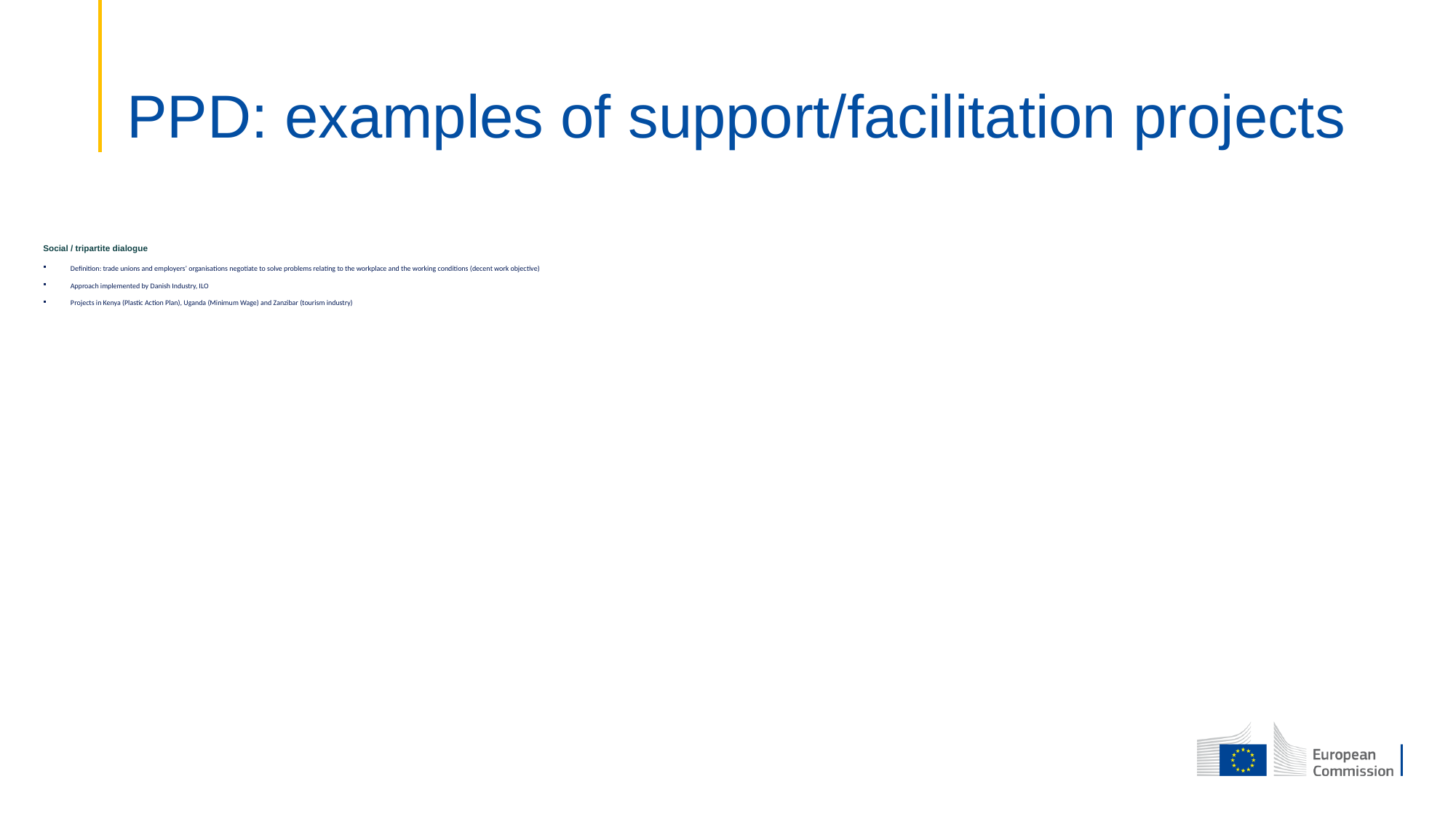

# PPD: examples of support/facilitation projects
Social / tripartite dialogue

Definition: trade unions and employers’ organisations negotiate to solve problems relating to the workplace and the working conditions (decent work objective)

Approach implemented by Danish Industry, ILO

Projects in Kenya (Plastic Action Plan), Uganda (Minimum Wage) and Zanzibar (tourism industry)